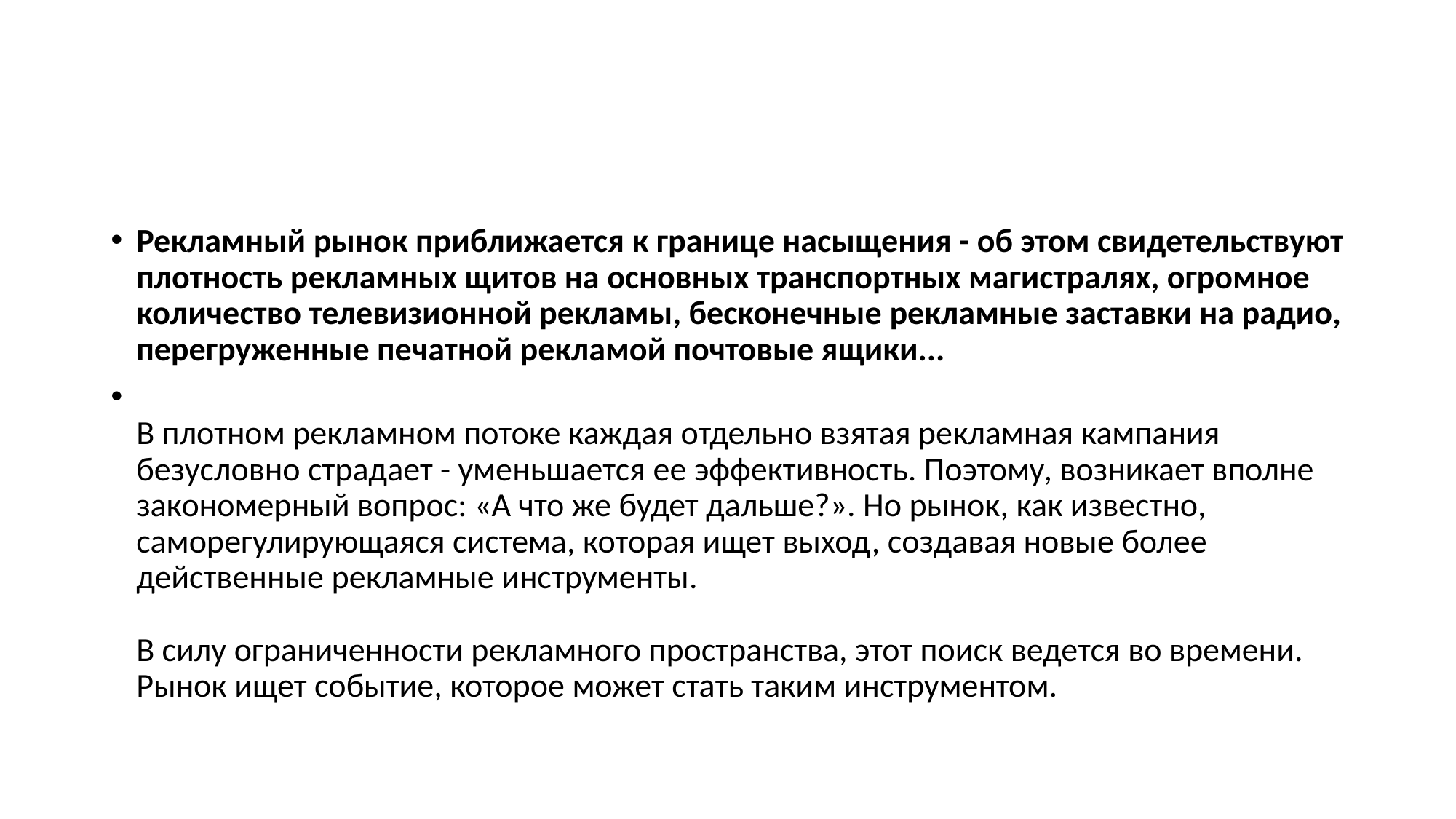

#
Рекламный рынок приближается к границе насыщения - об этом свидетельствуют плотность рекламных щитов на основных транспортных магистралях, огромное количество телевизионной рекламы, бесконечные рекламные заставки на радио, перегруженные печатной рекламой почтовые ящики...
В плотном рекламном потоке каждая отдельно взятая рекламная кампания безусловно страдает - уменьшается ее эффективность. Поэтому, возникает вполне закономерный вопрос: «А что же будет дальше?». Но рынок, как известно, саморегулирующаяся система, которая ищет выход, создавая новые более действенные рекламные инструменты.
В силу ограниченности рекламного пространства, этот поиск ведется во времени. Рынок ищет событие, которое может стать таким инструментом.